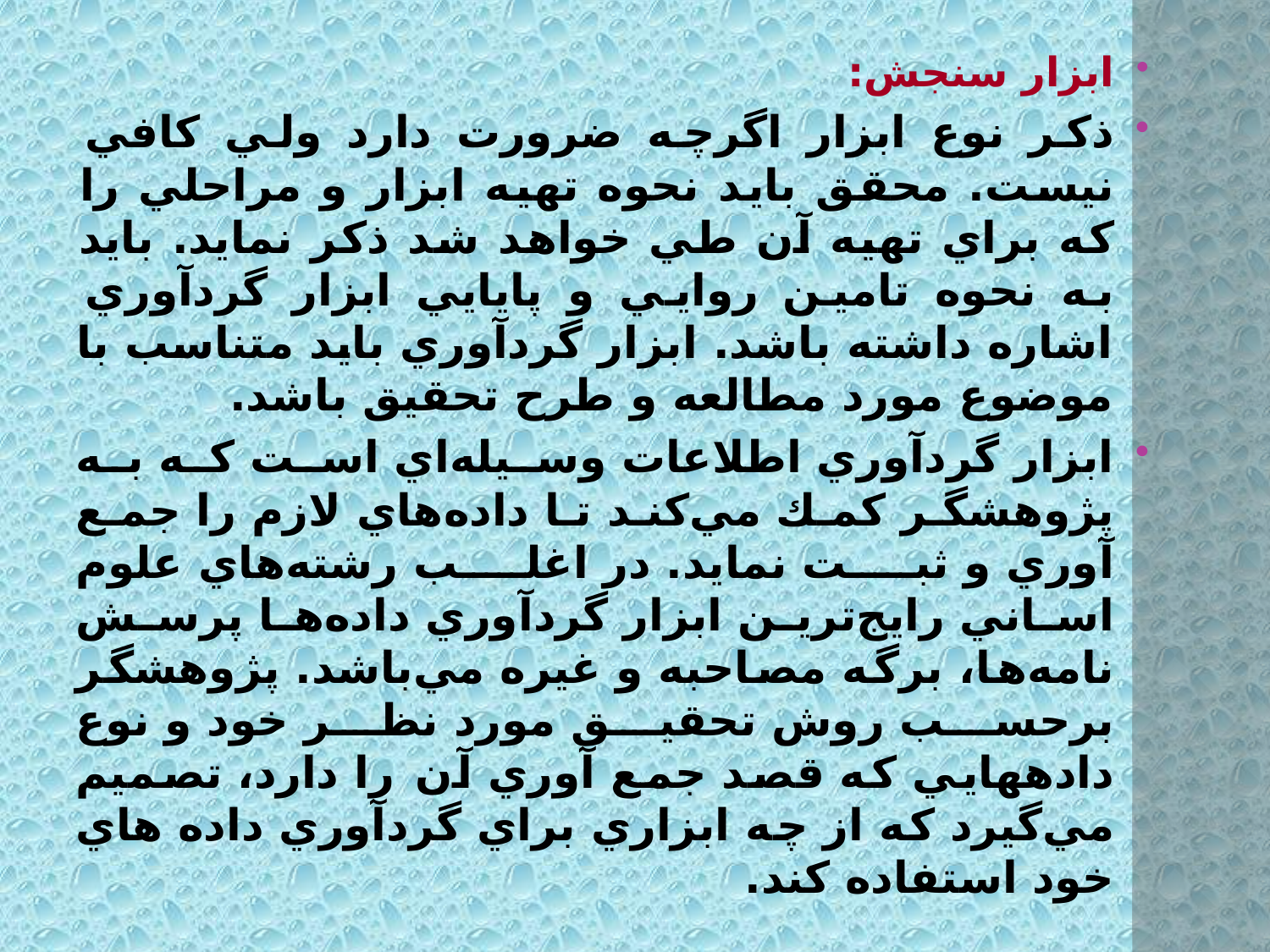

ابزار سنجش:
ذكر نوع ابزار اگرچه ضرورت دارد ولي كافي نيست. محقق بايد نحوه تهيه ابزار و مراحلي را كه براي تهيه آن طي خواهد شد ذكر نمايد. بايد به نحوه تامين روايي و پايايي ابزار گردآوري اشاره داشته باشد. ابزار گردآوري بايد متناسب با موضوع مورد مطالعه و طرح تحقيق باشد.
ابزار گردآوري اطلاعات وسيله‌اي است كه به پژوهشگر كمك مي‌كند تا داده‌هاي لازم را جمع آوري و ثبت نمايد. در اغلب رشته‌هاي علوم اساني رايج‌ترين ابزار گرد‌آوري داده‌ها پرسش نامه‌ها، برگه مصاحبه و غيره مي‌باشد. پژوهشگر برحسب روش تحقيق مورد نظر خود و نوع داده‏هايي كه قصد جمع آوري آن را دارد، تصميم مي‌گيرد كه از چه ابزاري براي گردآوري داده هاي خود استفاده كند.